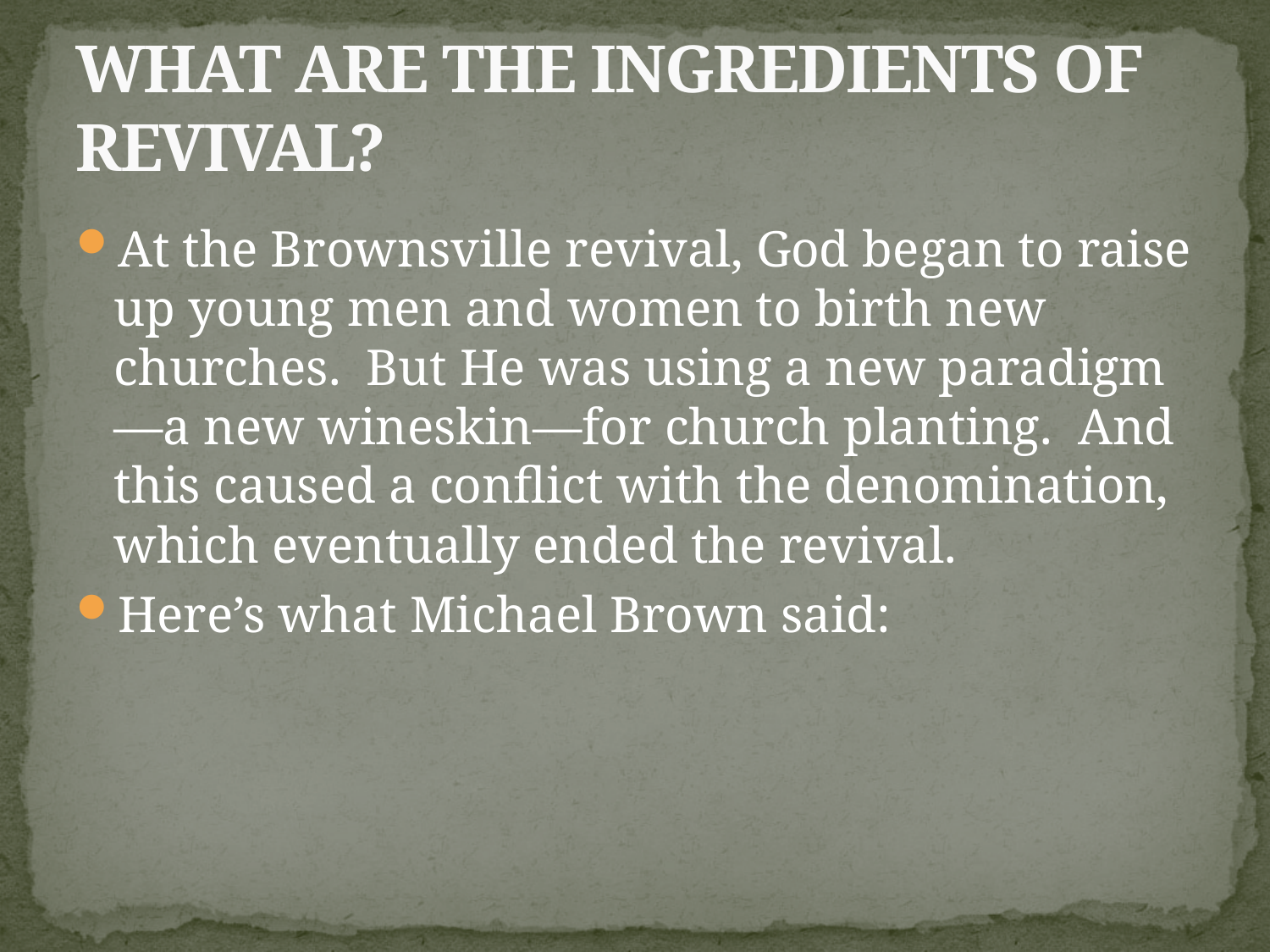

# What Are the Ingredients of Revival?
At the Brownsville revival, God began to raise up young men and women to birth new churches.  But He was using a new paradigm—a new wineskin—for church planting.  And this caused a conflict with the denomination, which eventually ended the revival.
Here’s what Michael Brown said: